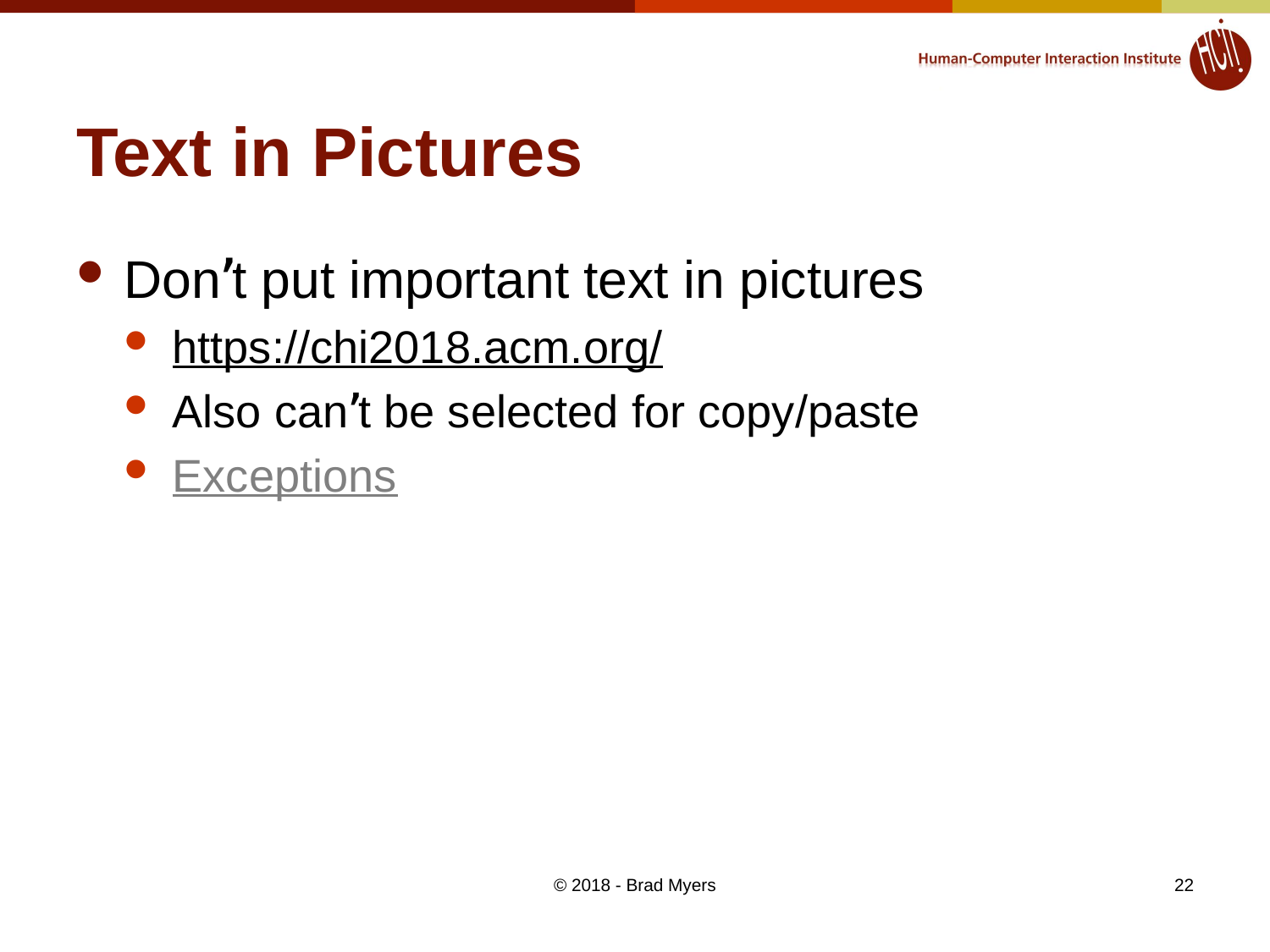

# Text in Pictures
Don’t put important text in pictures
https://chi2018.acm.org/
Also can’t be selected for copy/paste
Exceptions

© 2018 - Brad Myers
22